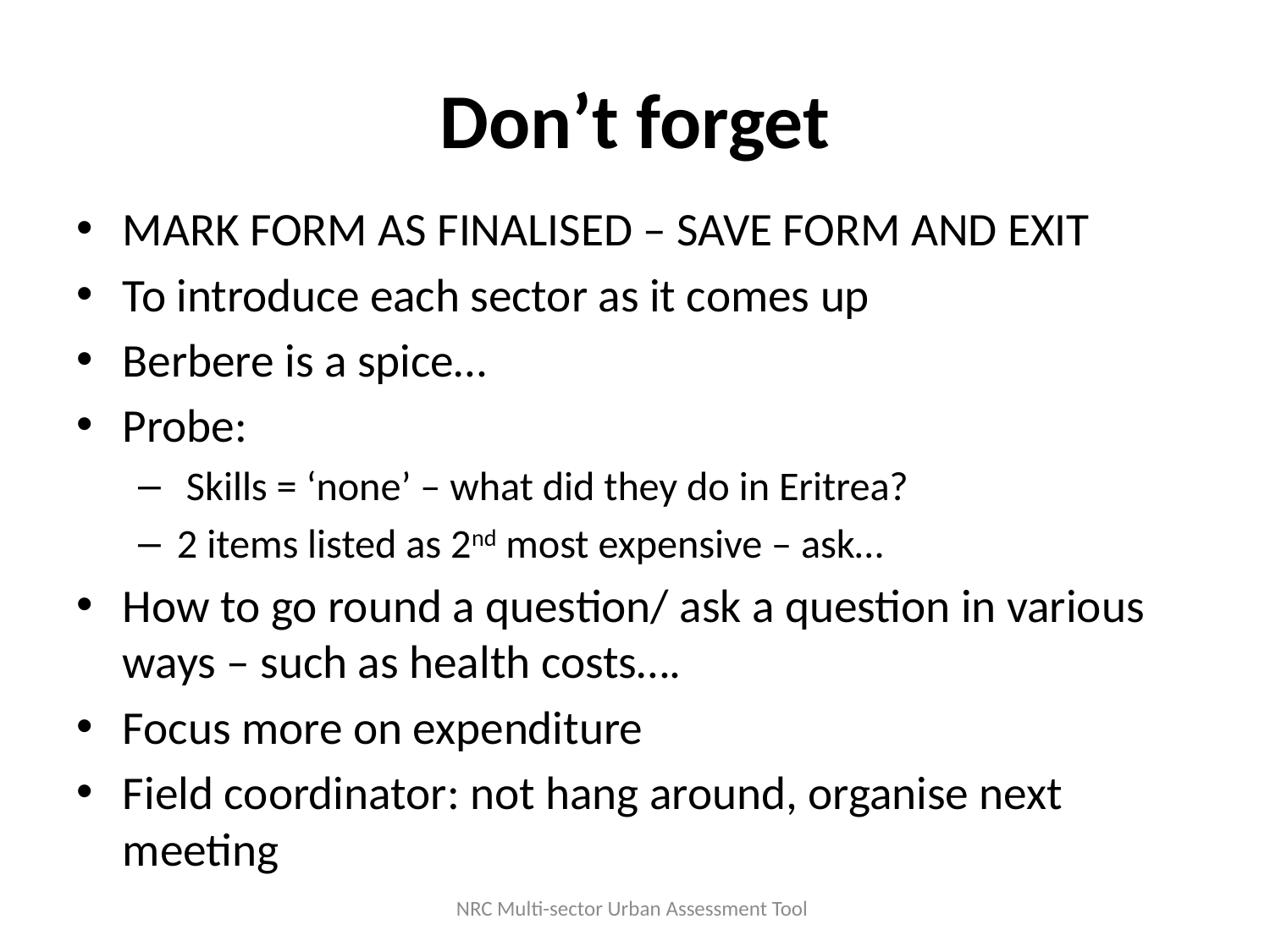

# Don’t forget
MARK FORM AS FINALISED – SAVE FORM AND EXIT
To introduce each sector as it comes up
Berbere is a spice…
Probe:
 Skills = ‘none’ – what did they do in Eritrea?
2 items listed as 2nd most expensive – ask…
How to go round a question/ ask a question in various ways – such as health costs….
Focus more on expenditure
Field coordinator: not hang around, organise next meeting

NRC Multi-sector Urban Assessment Tool